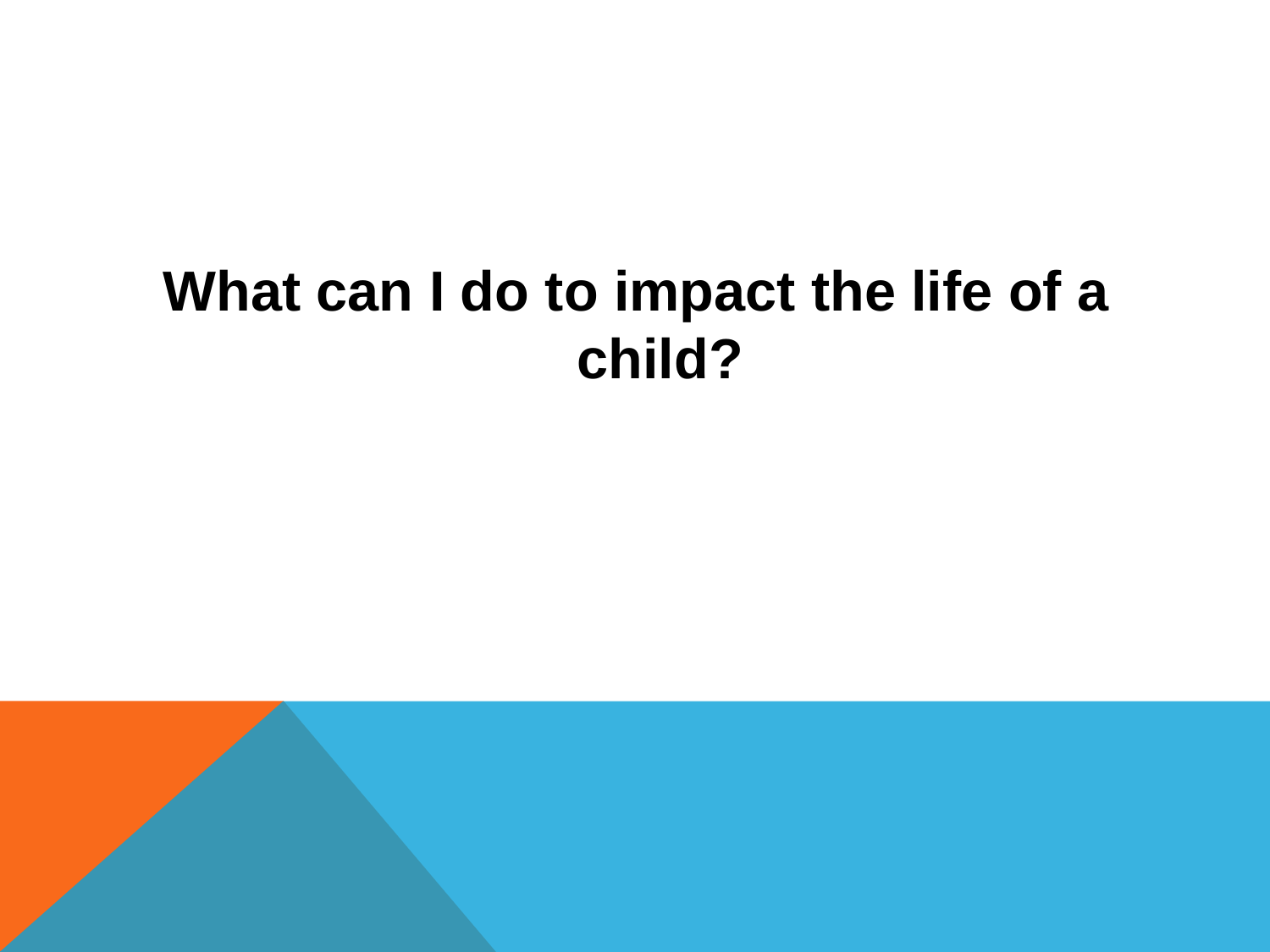

#

What can I do to impact the life of a child?